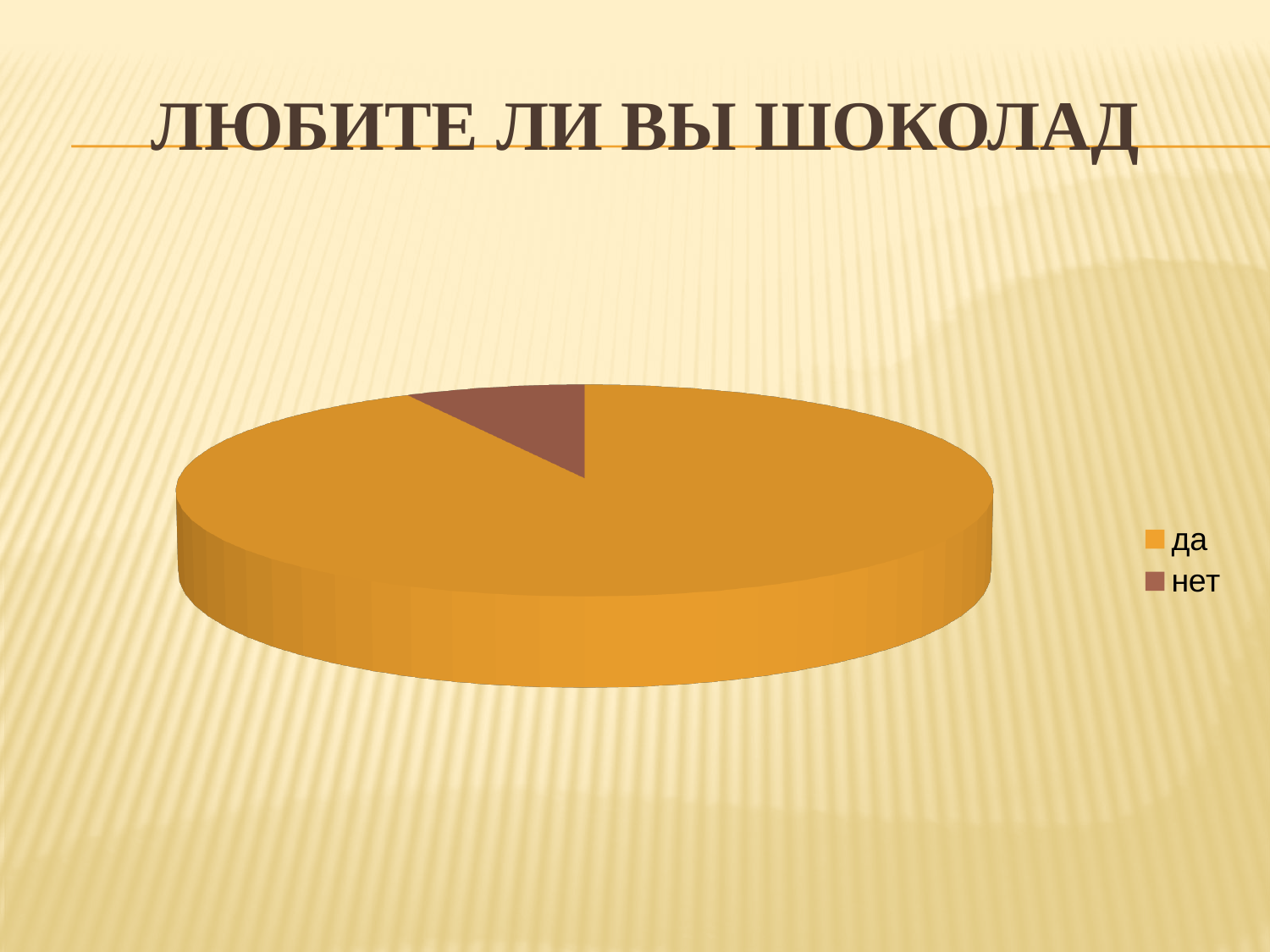

# Любите ли вы шоколад

[unsupported chart]